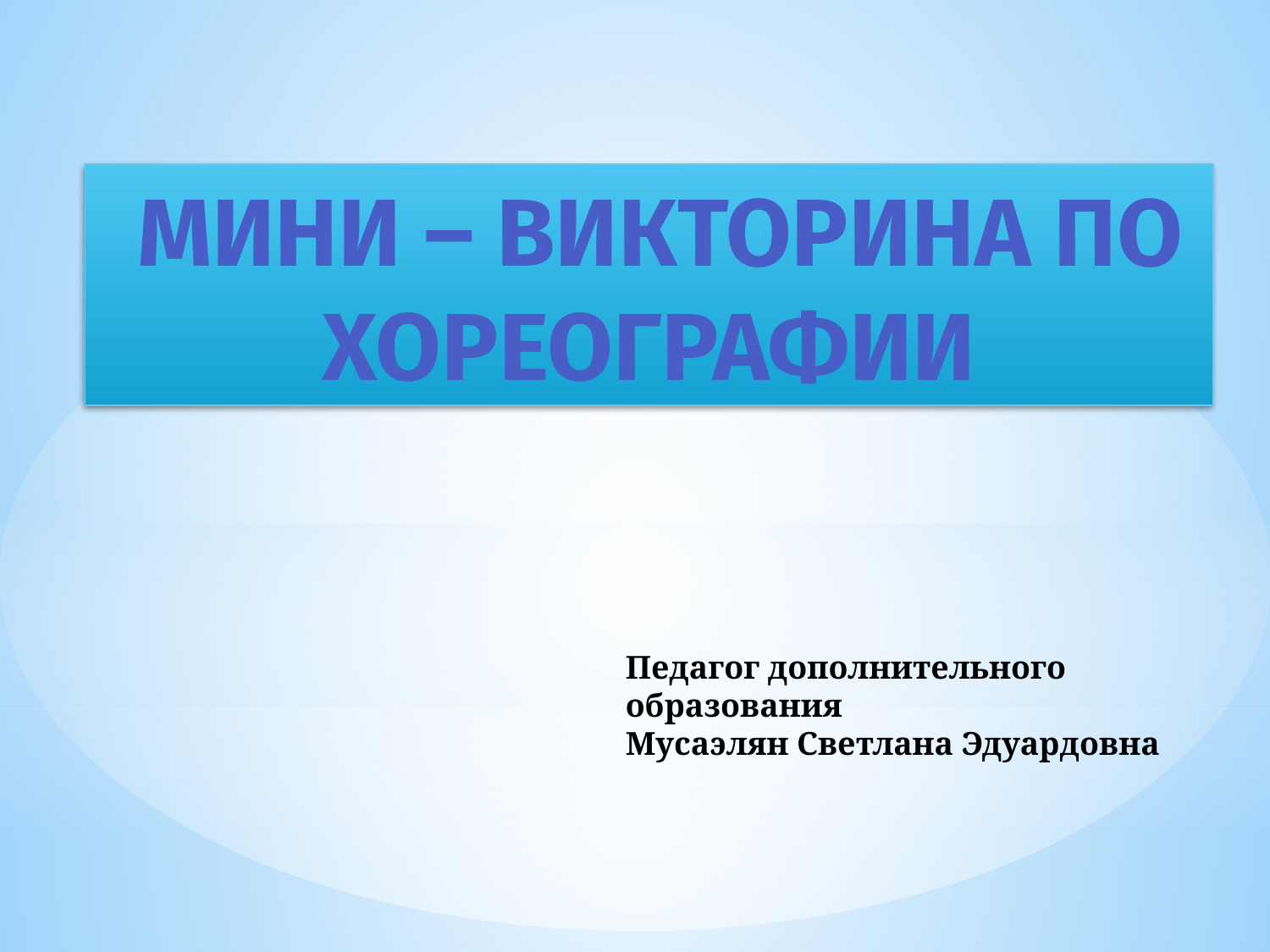

Мини – викторина по хореографии
Педагог дополнительного образования
Мусаэлян Светлана Эдуардовна